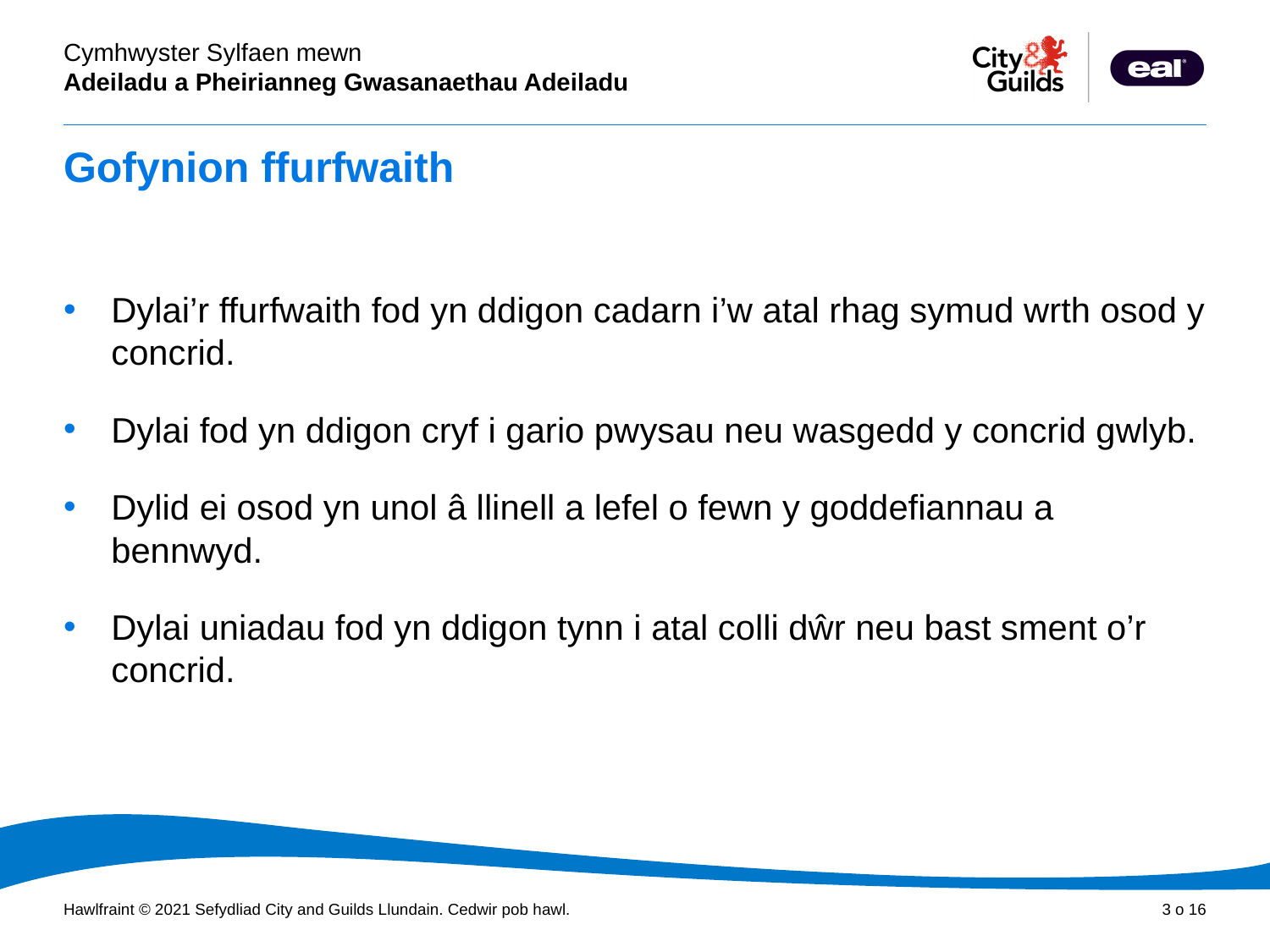

# Gofynion ffurfwaith

Dylai’r ffurfwaith fod yn ddigon cadarn i’w atal rhag symud wrth osod y concrid.
Dylai fod yn ddigon cryf i gario pwysau neu wasgedd y concrid gwlyb.
Dylid ei osod yn unol â llinell a lefel o fewn y goddefiannau a bennwyd.
Dylai uniadau fod yn ddigon tynn i atal colli dŵr neu bast sment o’r concrid.